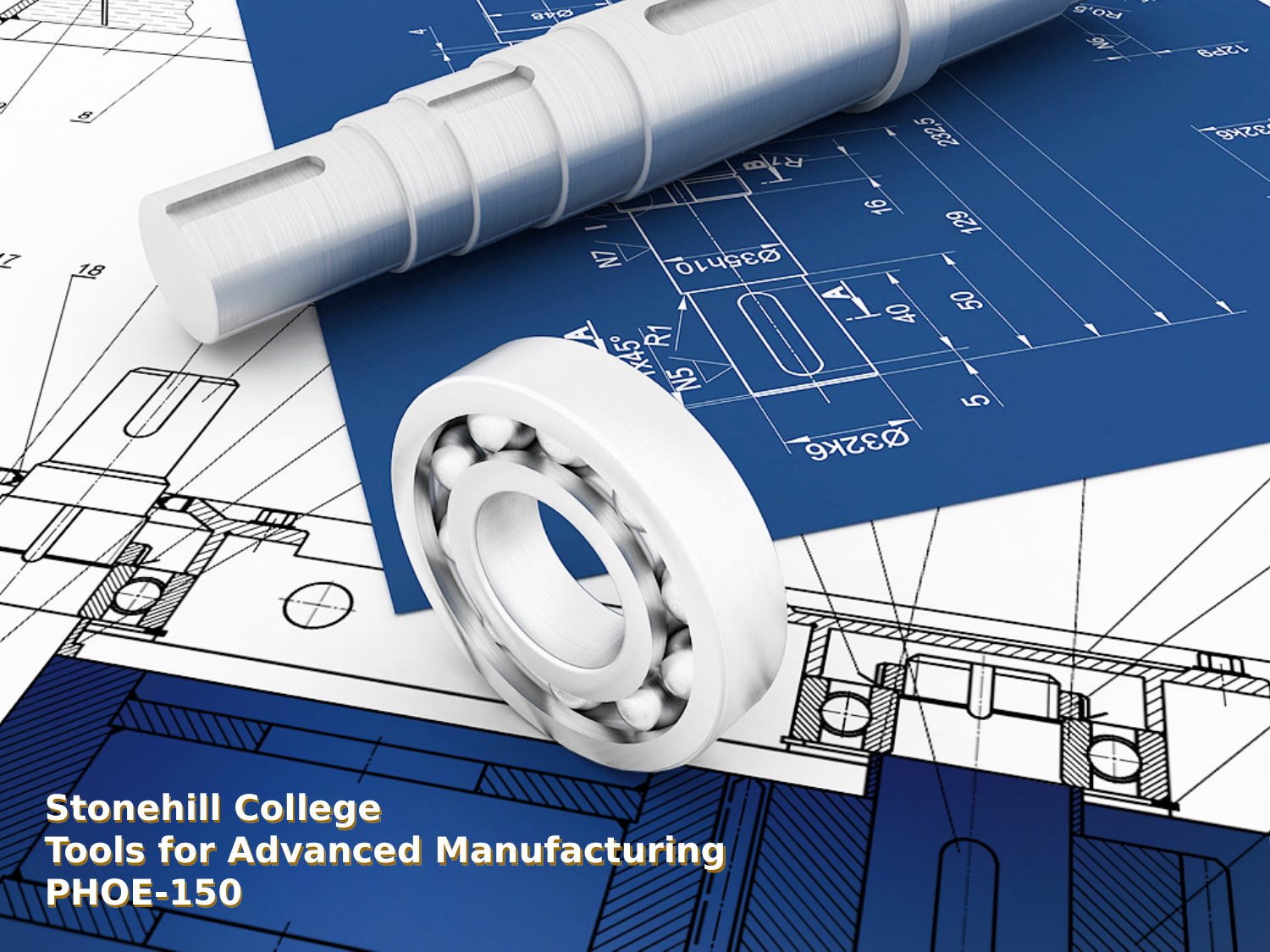

# Stonehill College Tools for Advanced Manufacturing PHOE-150